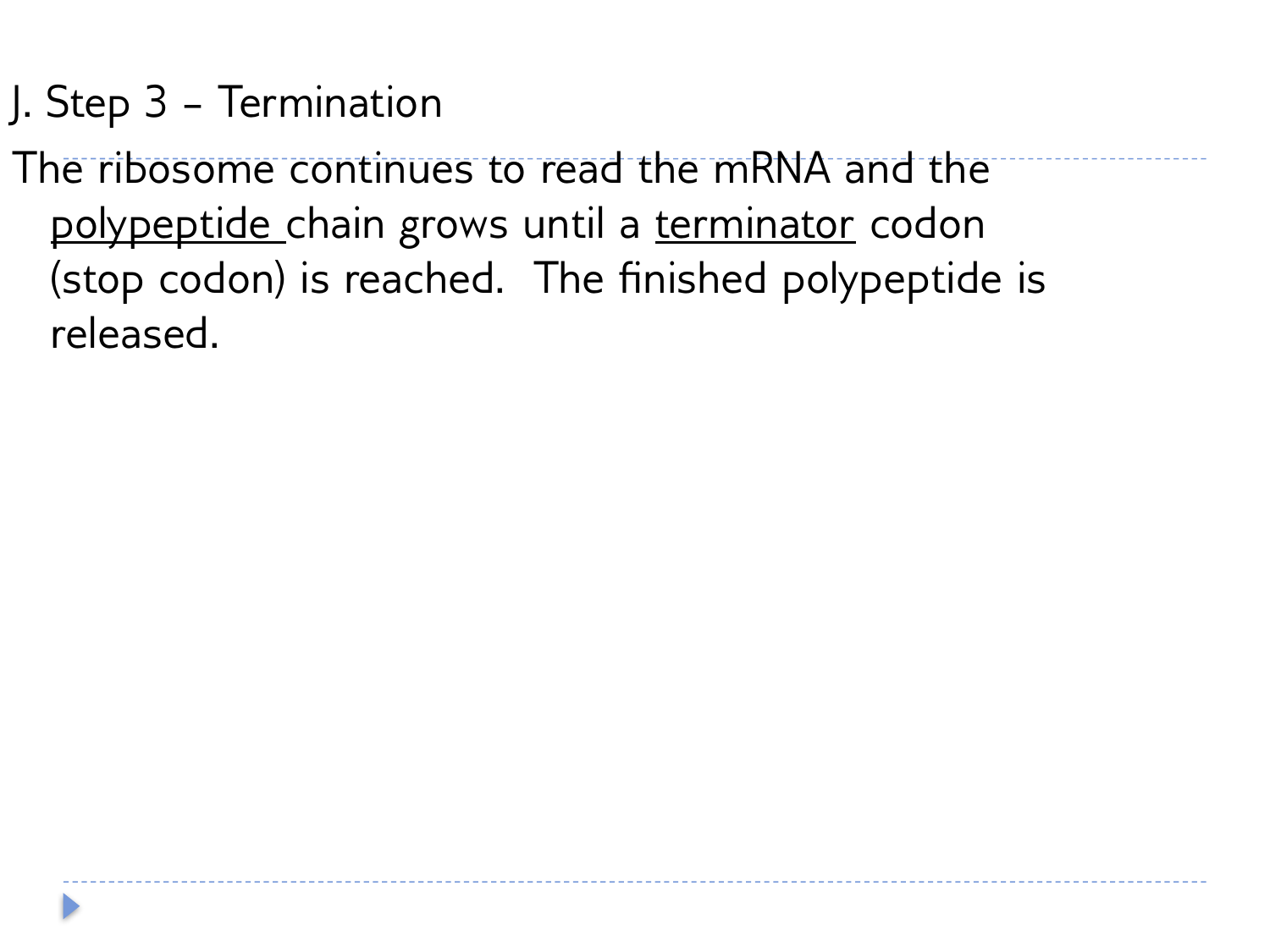

# J. Step 3 – Termination
The ribosome continues to read the mRNA and the polypeptide chain grows until a terminator codon (stop codon) is reached.  The finished polypeptide is released.